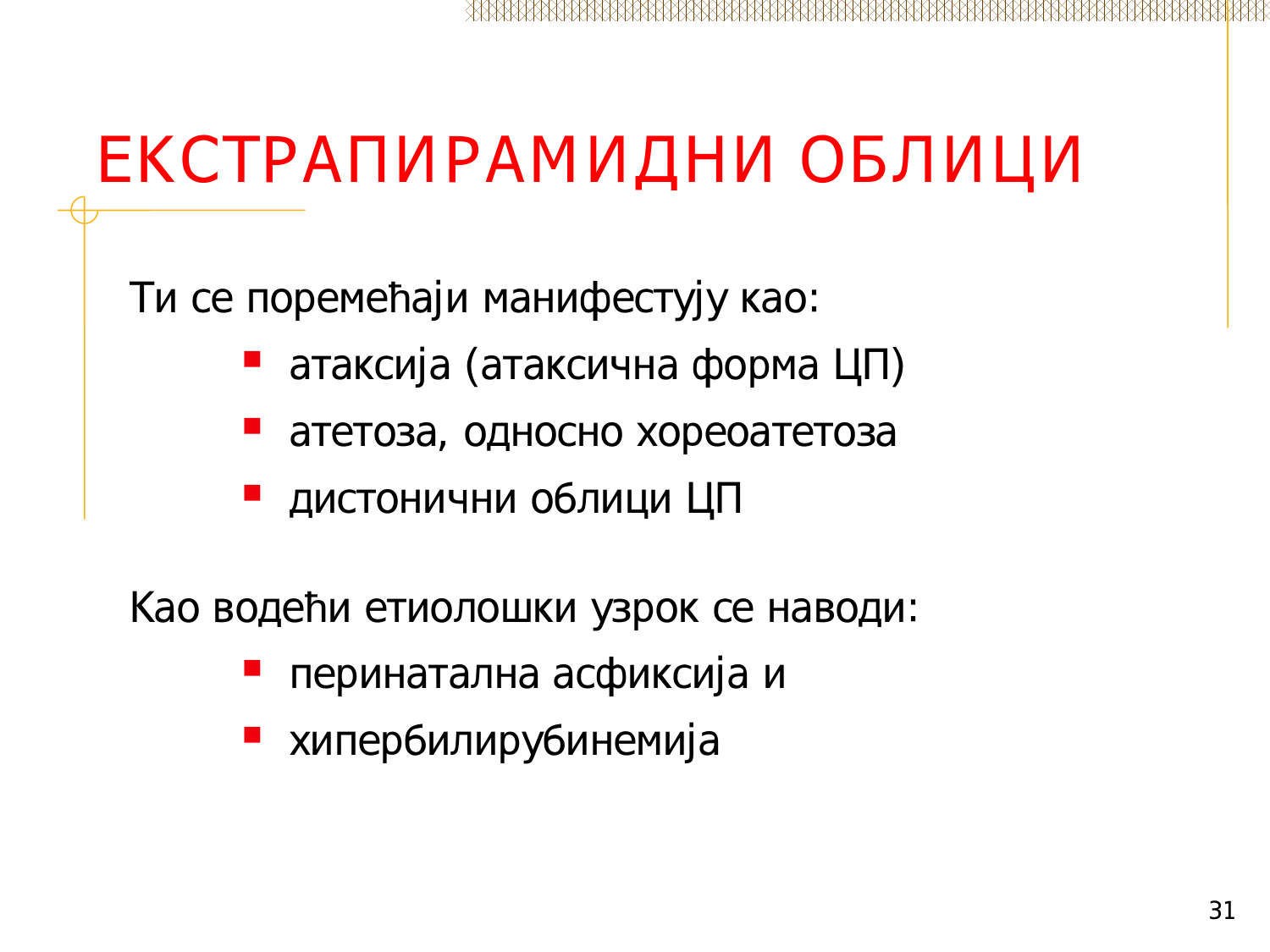

# ЕКСТРАПИРАМИДНИ ОБЛИЦИ
Ти се поремећаји манифестују као:
атаксија (атаксична форма ЦП)
атетоза, односно хореоатетоза
дистонични облици ЦП

Као водећи етиолошки узрок се наводи:
перинатална асфиксија и
хипербилирубинемија

31